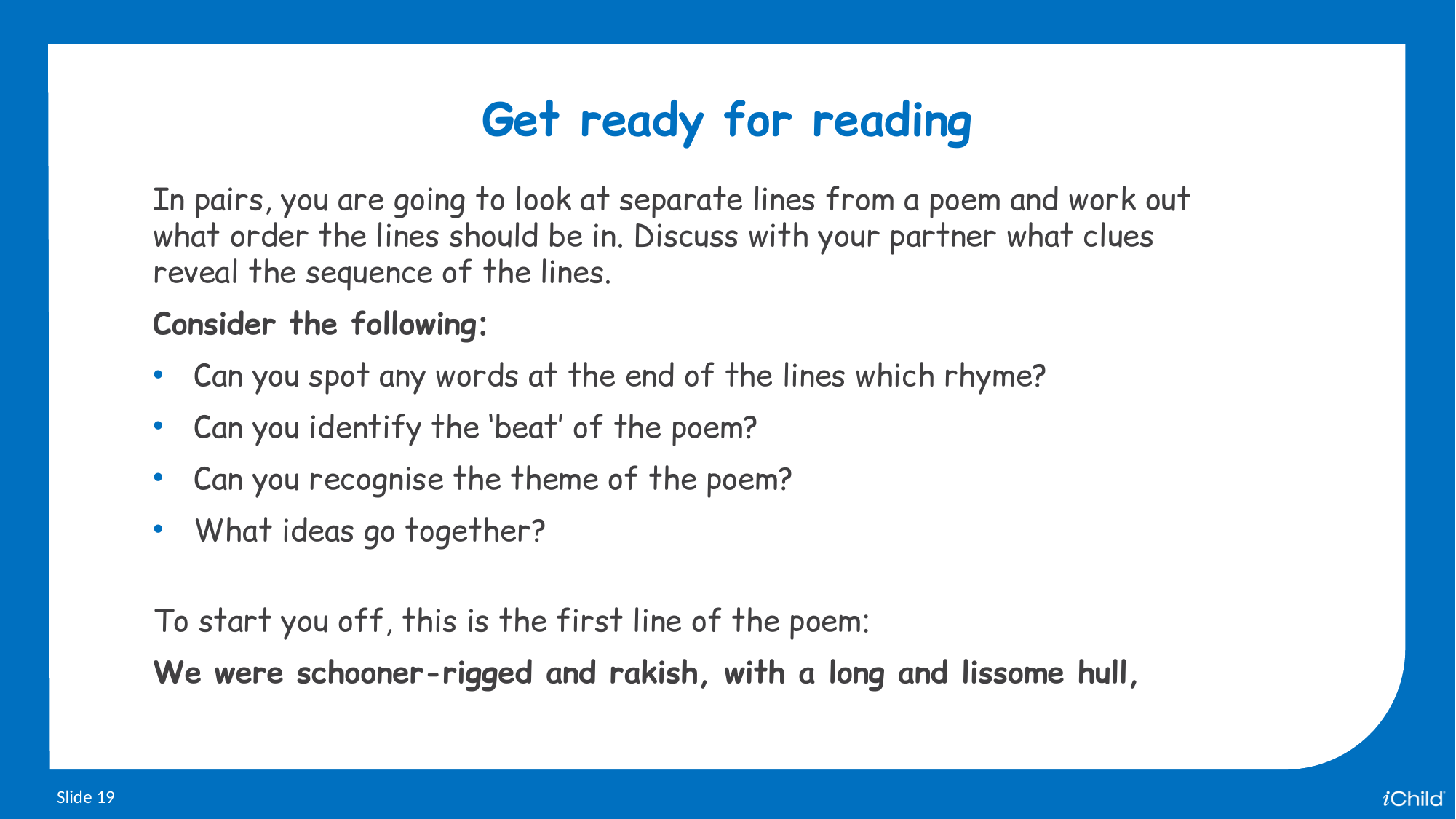

Get ready for reading
In pairs, you are going to look at separate lines from a poem and work out what order the lines should be in. Discuss with your partner what clues reveal the sequence of the lines.
Consider the following:
Can you spot any words at the end of the lines which rhyme?
Can you identify the ‘beat’ of the poem?
Can you recognise the theme of the poem?
What ideas go together?
To start you off, this is the first line of the poem:
We were schooner-rigged and rakish, with a long and lissome hull,
Slide 19